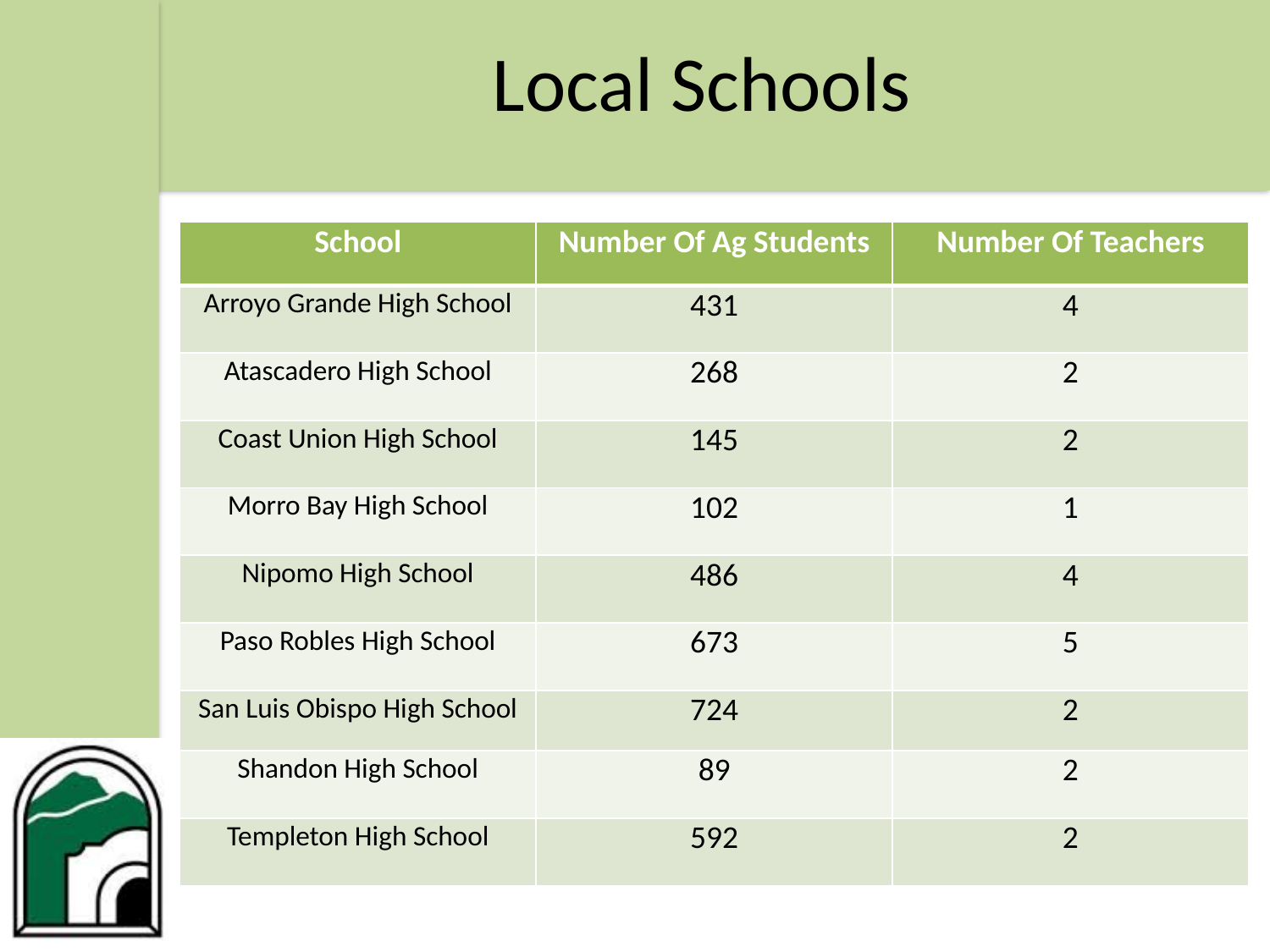

# Local Schools
| School | Number Of Ag Students | Number Of Teachers |
| --- | --- | --- |
| Arroyo Grande High School | 431 | 4 |
| Atascadero High School | 268 | 2 |
| Coast Union High School | 145 | 2 |
| Morro Bay High School | 102 | 1 |
| Nipomo High School | 486 | 4 |
| Paso Robles High School | 673 | 5 |
| San Luis Obispo High School | 724 | 2 |
| Shandon High School | 89 | 2 |
| Templeton High School | 592 | 2 |